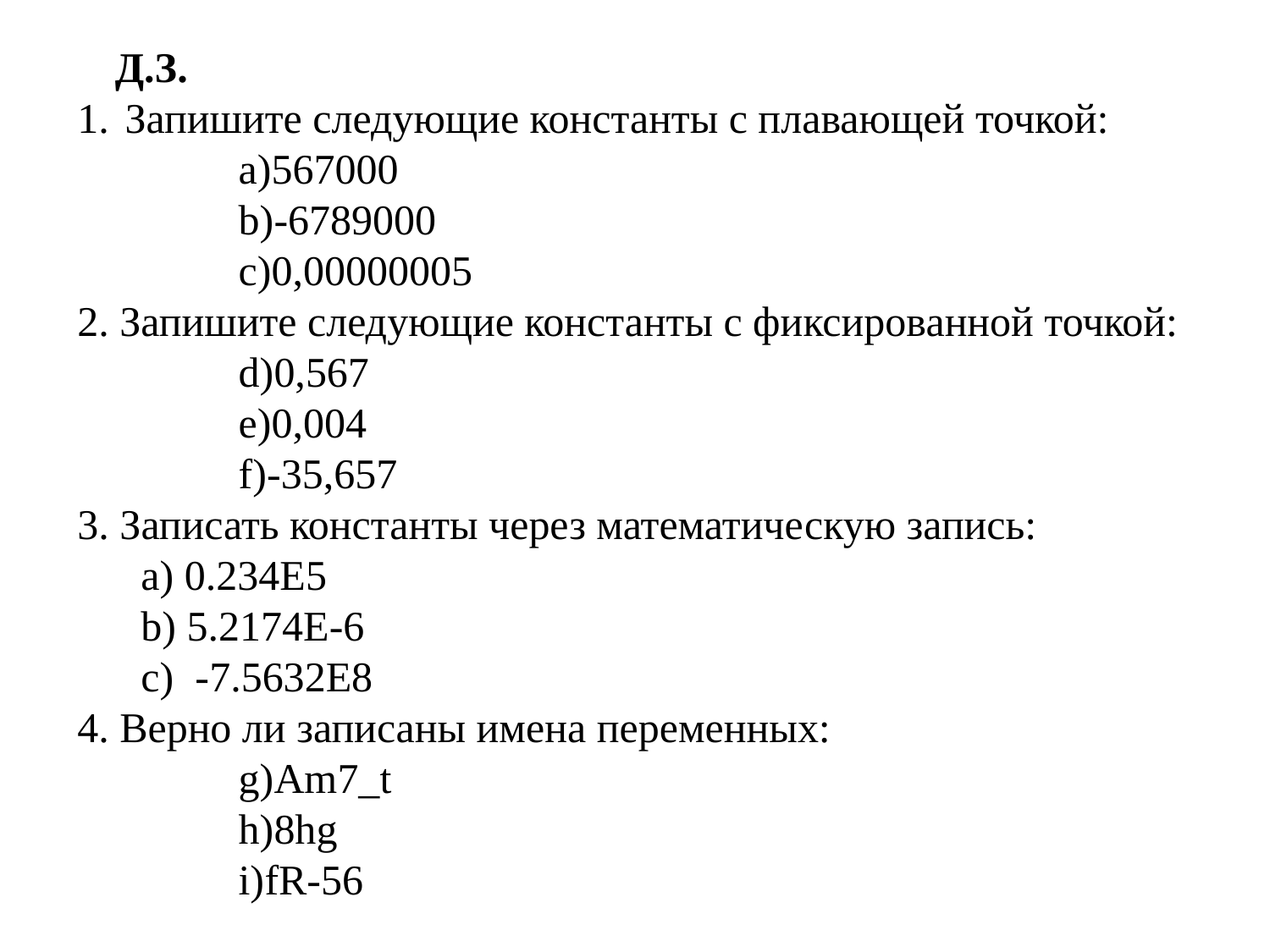

Д.З.
Запишите следующие константы с плавающей точкой:
567000
-6789000
0,00000005
2. Запишите следующие константы с фиксированной точкой:
0,567
0,004
-35,657
3. Записать константы через математическую запись:
    	a) 0.234Е5
	b) 5.2174Е-6
	c)  -7.5632Е8
4. Верно ли записаны имена переменных:
Am7_t
8hg
fR-56